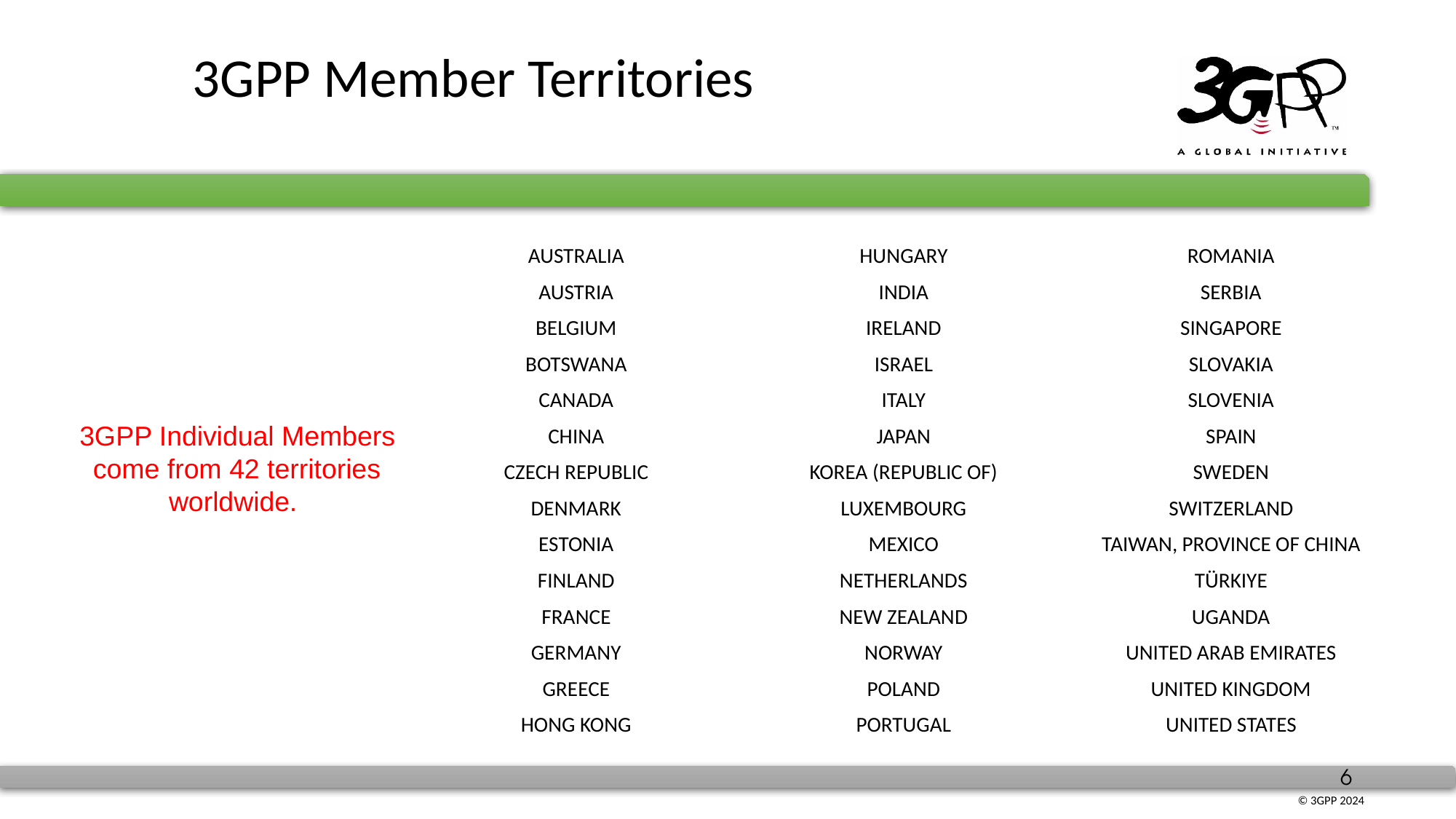

# 3GPP Member Territories
| AUSTRALIA | HUNGARY | ROMANIA |
| --- | --- | --- |
| AUSTRIA | INDIA | SERBIA |
| BELGIUM | IRELAND | SINGAPORE |
| BOTSWANA | ISRAEL | SLOVAKIA |
| CANADA | ITALY | SLOVENIA |
| CHINA | JAPAN | SPAIN |
| CZECH REPUBLIC | KOREA (REPUBLIC OF) | SWEDEN |
| DENMARK | LUXEMBOURG | SWITZERLAND |
| ESTONIA | MEXICO | TAIWAN, PROVINCE OF CHINA |
| FINLAND | NETHERLANDS | TÜRKIYE |
| FRANCE | NEW ZEALAND | UGANDA |
| GERMANY | NORWAY | UNITED ARAB EMIRATES |
| GREECE | POLAND | UNITED KINGDOM |
| HONG KONG | PORTUGAL | UNITED STATES |

3GPP Individual Members come from 42 territories worldwide.